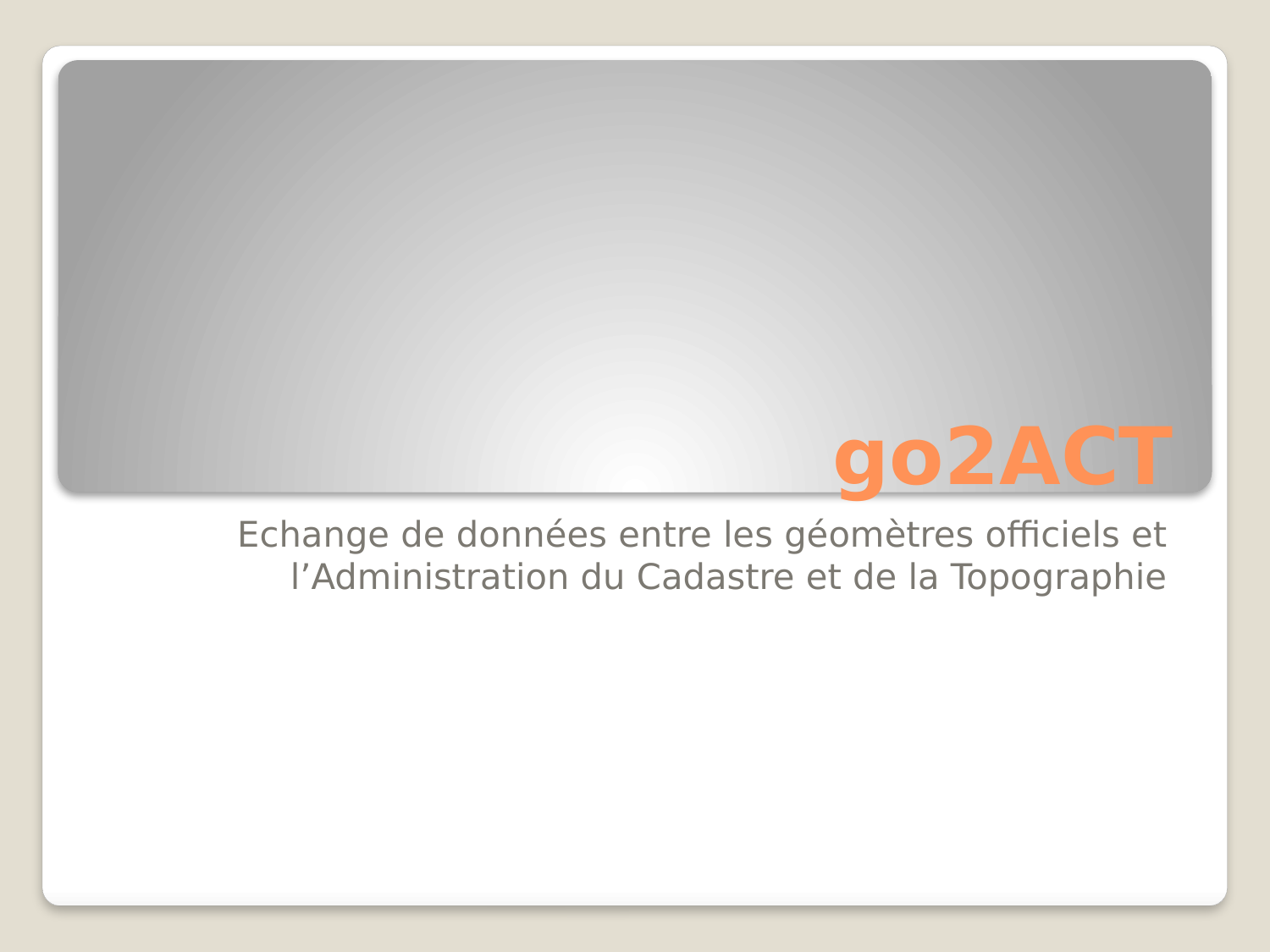

# go2ACT
Echange de données entre les géomètres officiels et l’Administration du Cadastre et de la Topographie